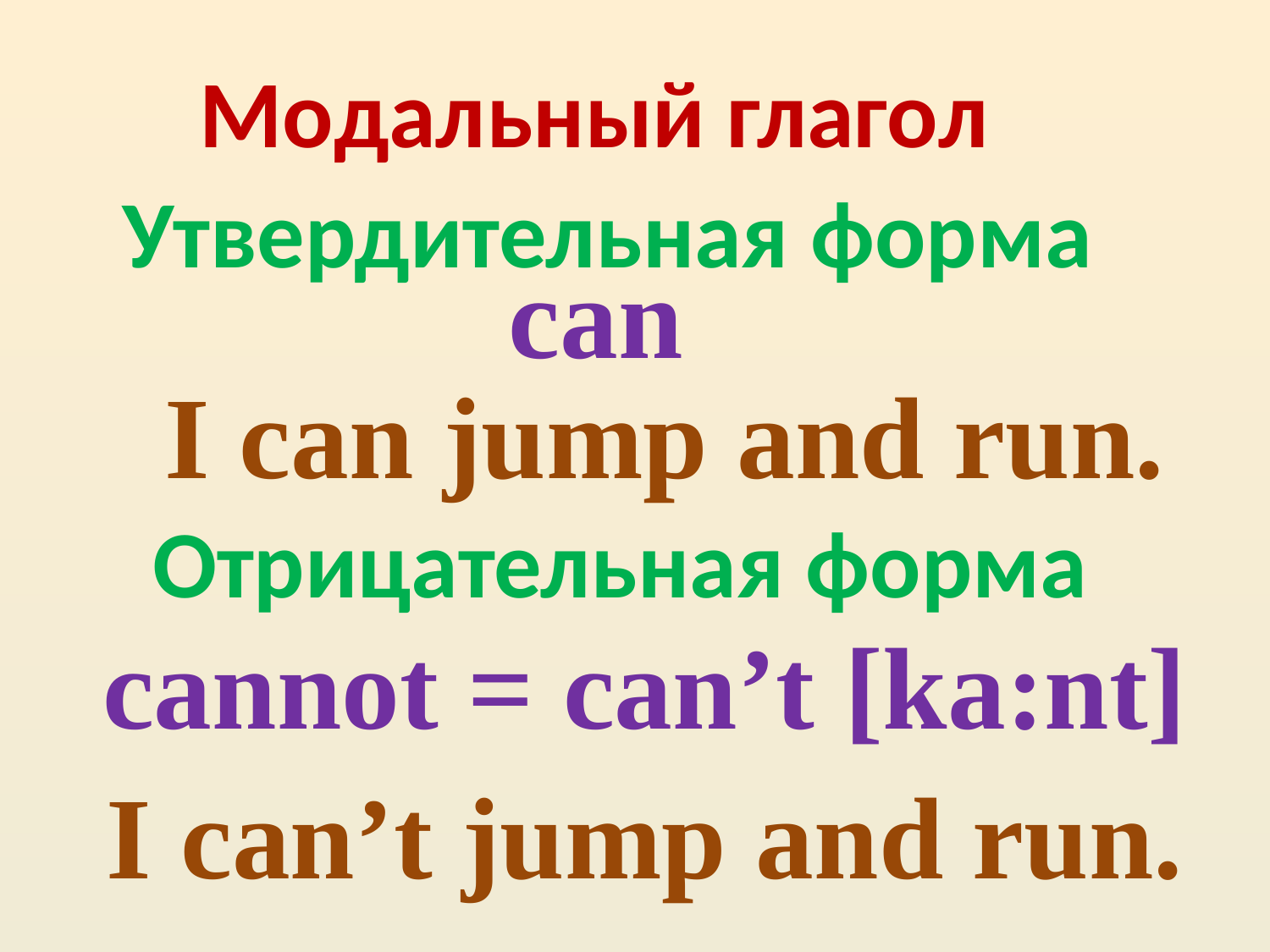

Модальный глагол
Утвердительная форма
can
I can jump and run.
Отрицательная форма
cannot = can’t [ka:nt]
I can’t jump and run.